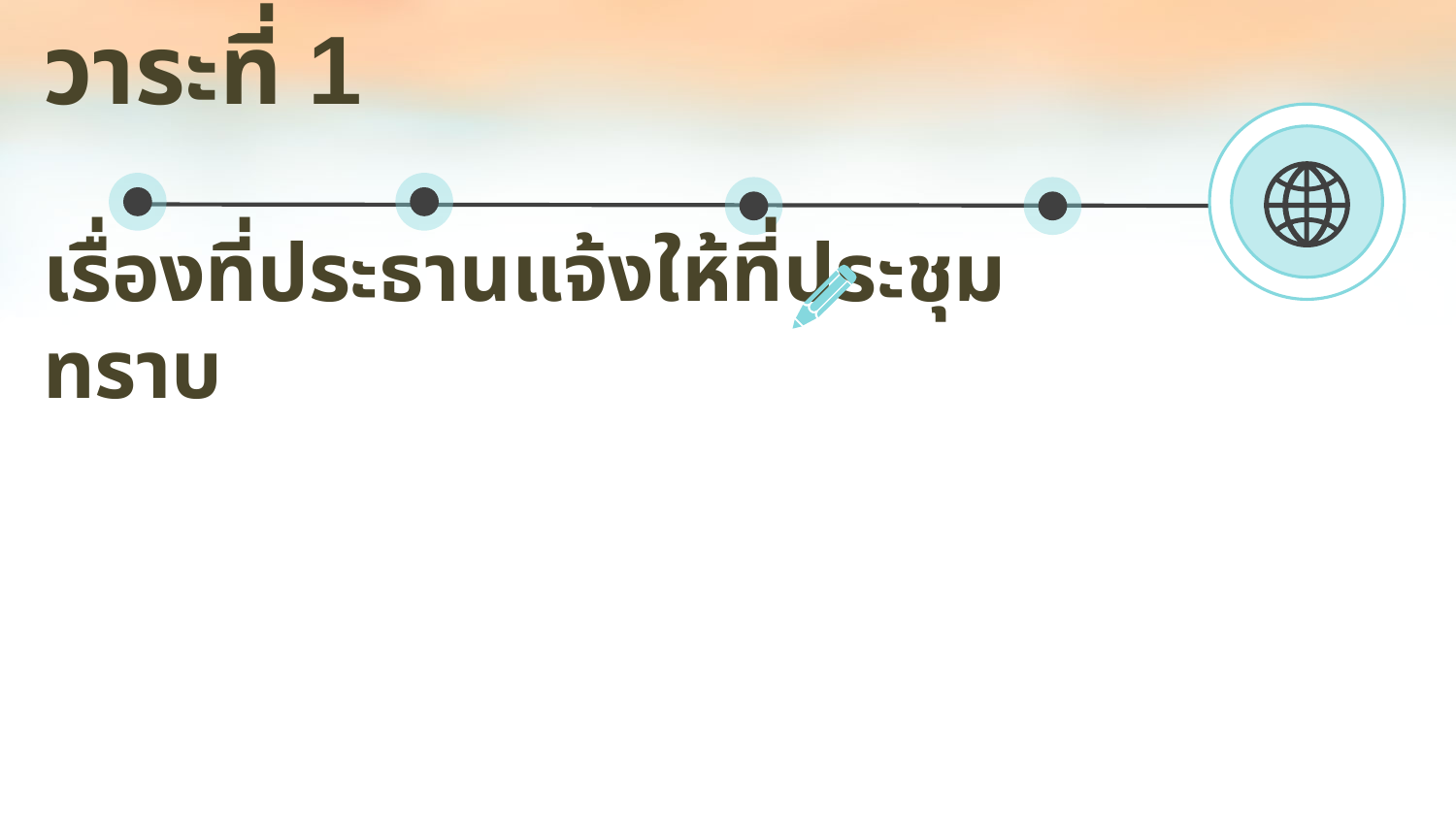

วาระที่ 1

เรื่องที่ประธานแจ้งให้ที่ประชุมทราบ